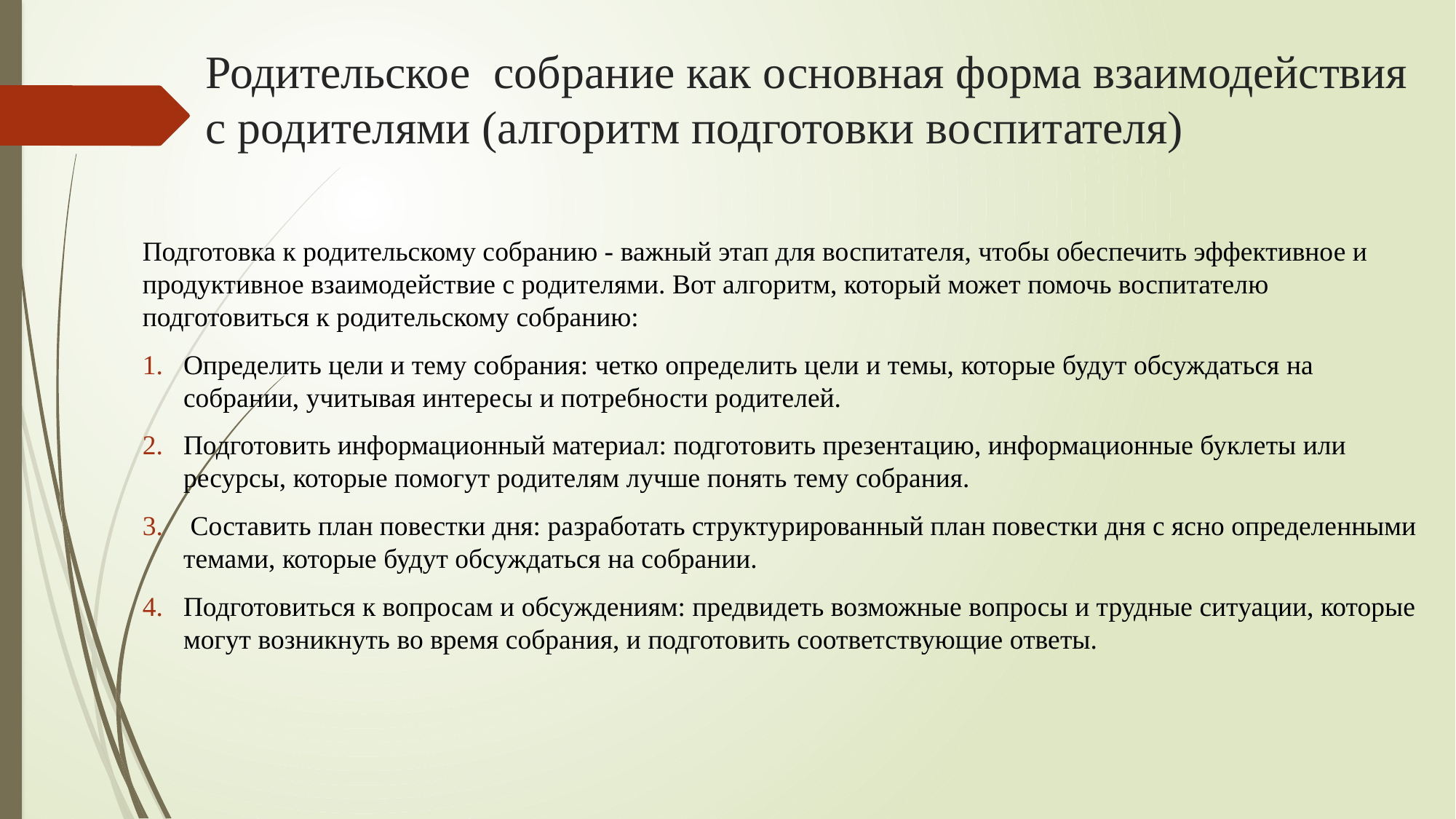

# Родительское  собрание как основная форма взаимодействия с родителями (алгоритм подготовки воспитателя)
Подготовка к родительскому собранию - важный этап для воспитателя, чтобы обеспечить эффективное и продуктивное взаимодействие с родителями. Вот алгоритм, который может помочь воспитателю подготовиться к родительскому собранию:
Определить цели и тему собрания: четко определить цели и темы, которые будут обсуждаться на собрании, учитывая интересы и потребности родителей.
Подготовить информационный материал: подготовить презентацию, информационные буклеты или ресурсы, которые помогут родителям лучше понять тему собрания.
 Составить план повестки дня: разработать структурированный план повестки дня с ясно определенными темами, которые будут обсуждаться на собрании.
Подготовиться к вопросам и обсуждениям: предвидеть возможные вопросы и трудные ситуации, которые могут возникнуть во время собрания, и подготовить соответствующие ответы.